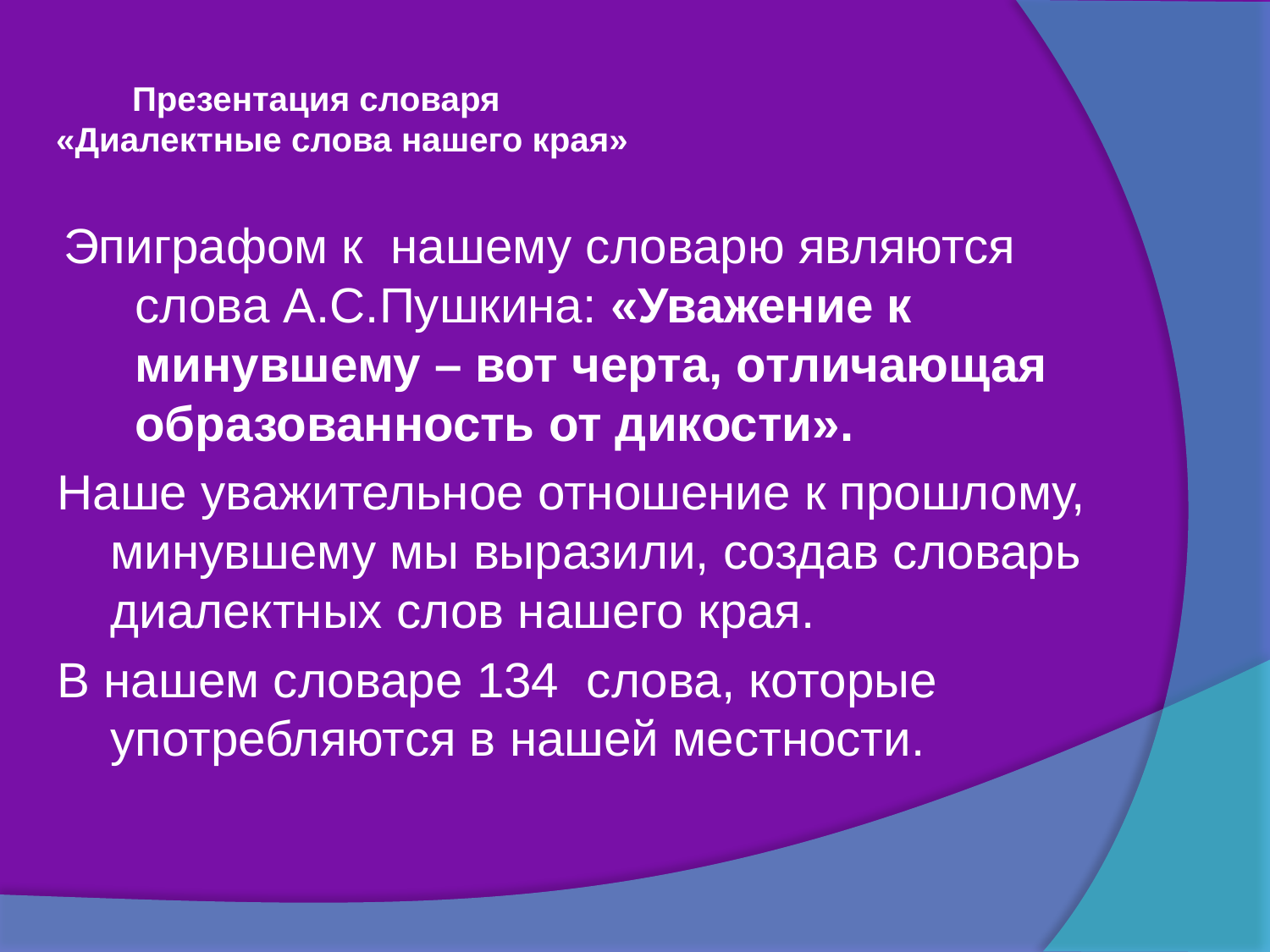

# Презентация словаря «Диалектные слова нашего края»
Эпиграфом к  нашему словарю являются слова А.С.Пушкина: «Уважение к минувшему – вот черта, отличающая образованность от дикости».
Наше уважительное отношение к прошлому, минувшему мы выразили, создав словарь диалектных слов нашего края.
В нашем словаре 134  слова, которые употребляются в нашей местности.